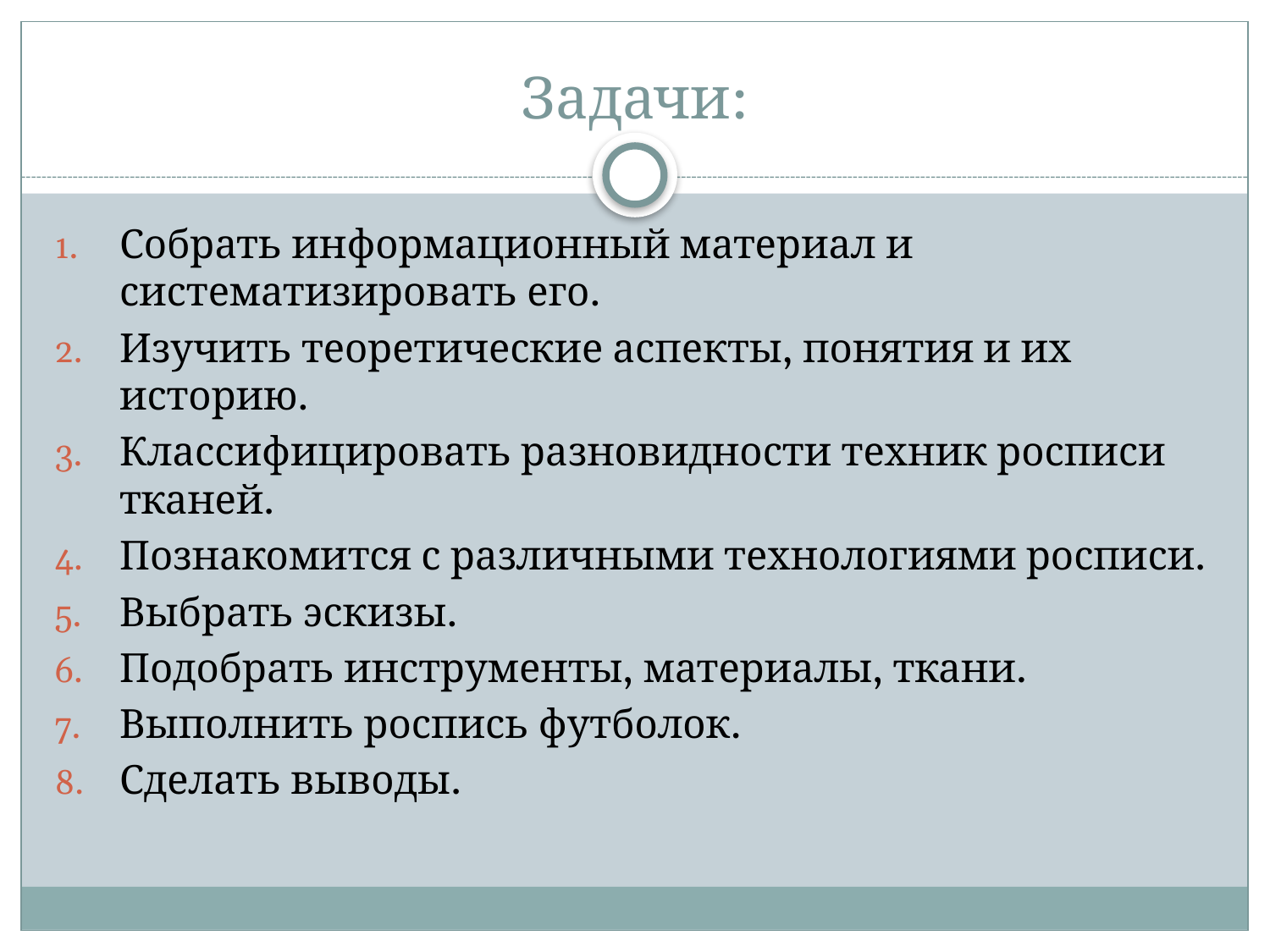

# Задачи:
Собрать информационный материал и систематизировать его.
Изучить теоретические аспекты, понятия и их  историю.
Классифицировать разновидности техник росписи тканей.
Познакомится с различными технологиями росписи.
Выбрать эскизы.
Подобрать инструменты, материалы, ткани.
Выполнить роспись футболок.
Сделать выводы.